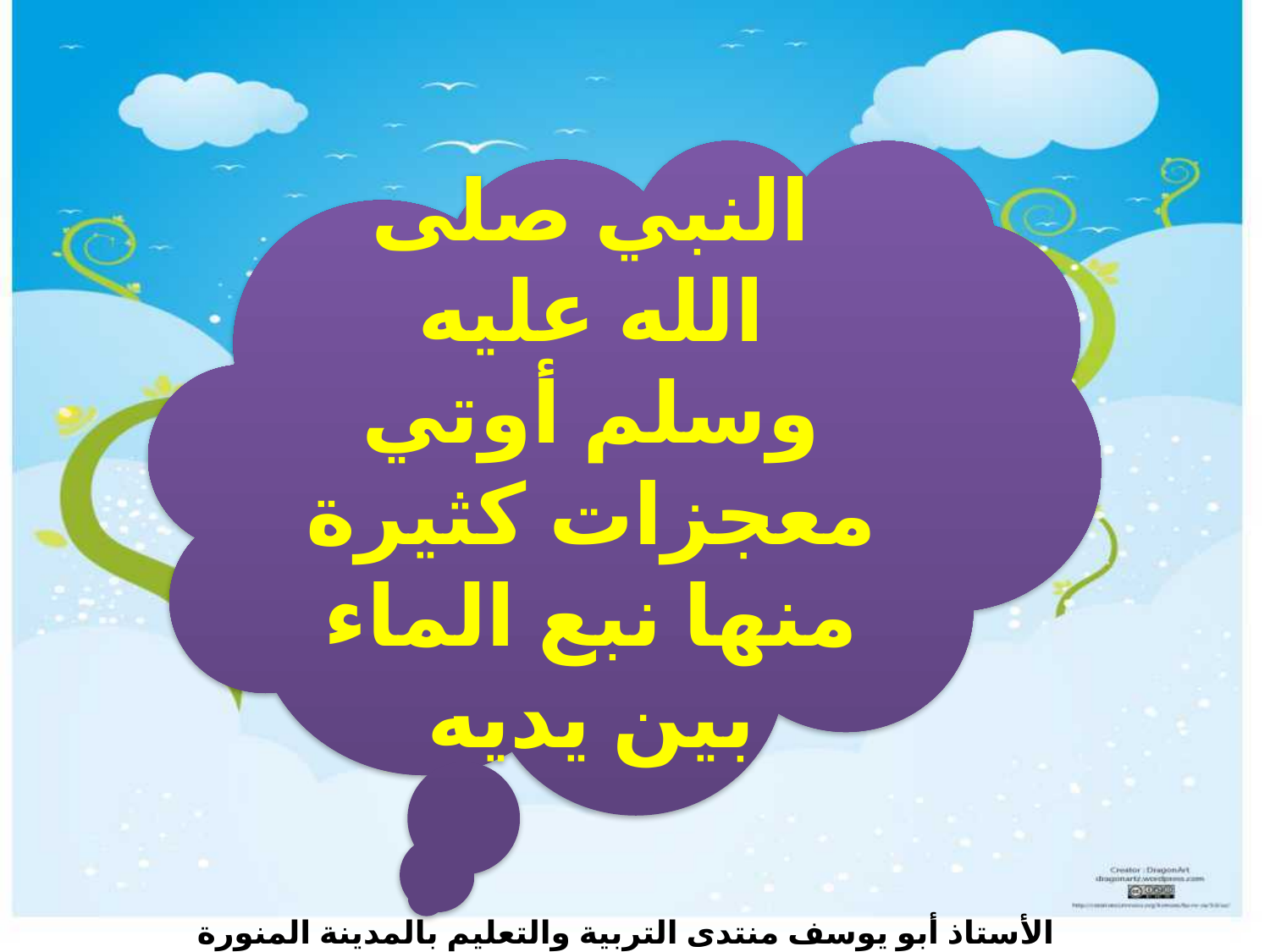

النبي صلى الله عليه وسلم أوتي معجزات كثيرة منها نبع الماء بين يديه
الأستاذ أبو يوسف منتدى التربية والتعليم بالمدينة المنورة